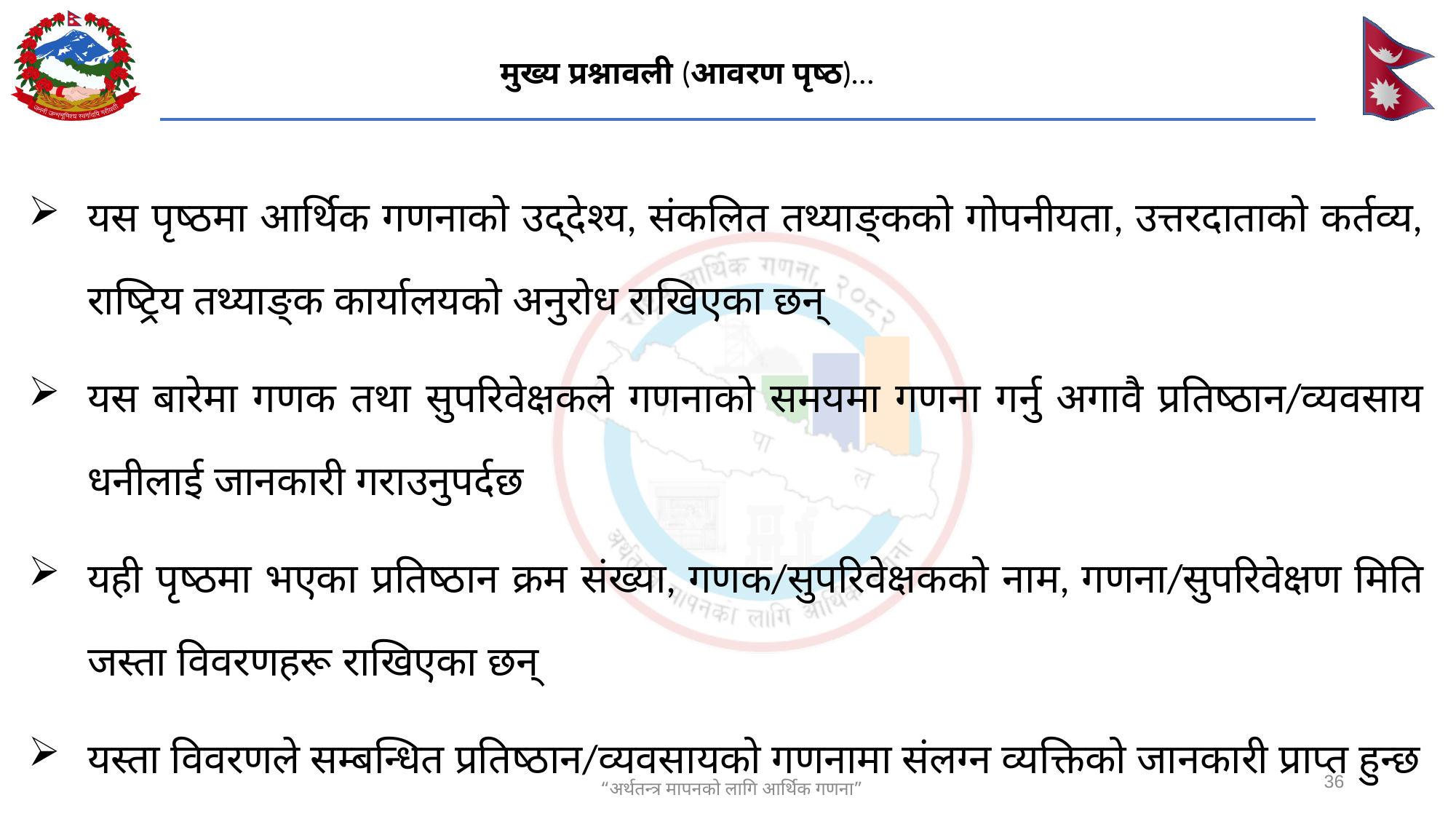

# मुख्य प्रश्नावली (आवरण पृष्ठ)…
यस पृष्ठमा आर्थिक गणनाको उद्देश्य, संकलित तथ्याङ्कको गोपनीयता, उत्तरदाताको कर्तव्य, राष्ट्रिय तथ्याङ्क कार्यालयको अनुरोध राखिएका छन्
यस बारेमा गणक तथा सुपरिवेक्षकले गणनाको समयमा गणना गर्नु अगावै प्रतिष्ठान/व्यवसाय धनीलाई जानकारी गराउनुपर्दछ
यही पृष्ठमा भएका प्रतिष्ठान क्रम संख्या, गणक/सुपरिवेक्षकको नाम, गणना/सुपरिवेक्षण मिति जस्ता विवरणहरू राखिएका छन्
यस्ता विवरणले सम्बन्धित प्रतिष्ठान/व्यवसायको गणनामा संलग्न व्यक्तिको जानकारी प्राप्त हुन्छ

36
“अर्थतन्त्र मापनको लागि आर्थिक गणना”